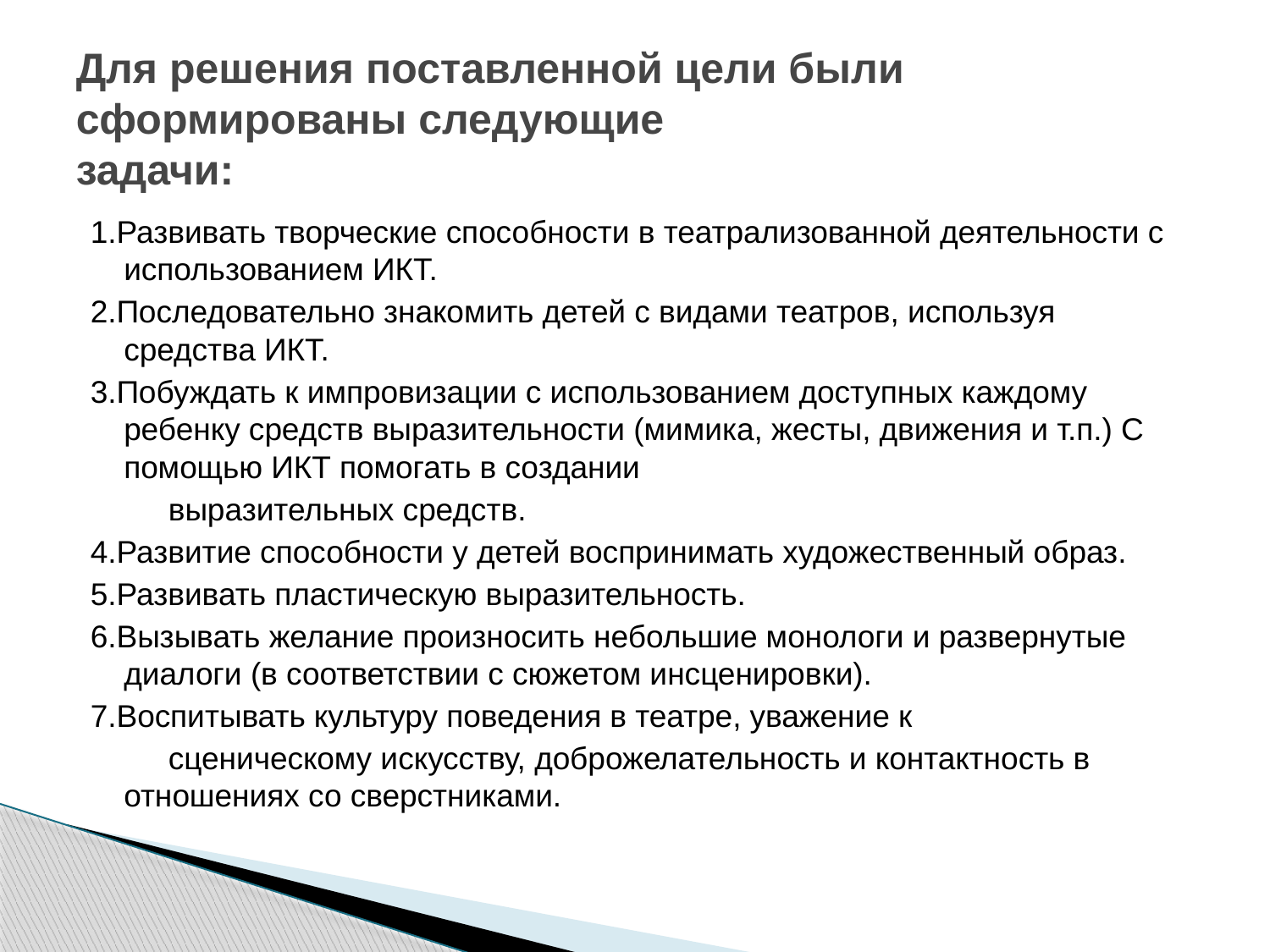

# Для решения поставленной цели были сформированы следующие задачи:
1.Развивать творческие способности в театрализованной деятельности с использованием ИКТ.
2.Последовательно знакомить детей с видами театров, используя средства ИКТ.
3.Побуждать к импровизации с использованием доступных каждому ребенку средств выразительности (мимика, жесты, движения и т.п.) С помощью ИКТ помогать в создании
         выразительных средств.
4.Развитие способности у детей воспринимать художественный образ.
5.Развивать пластическую выразительность.
6.Вызывать желание произносить небольшие монологи и развернутые диалоги (в соответствии с сюжетом инсценировки).
7.Воспитывать культуру поведения в театре, уважение к
         сценическому искусству, доброжелательность и контактность в отношениях со сверстниками.